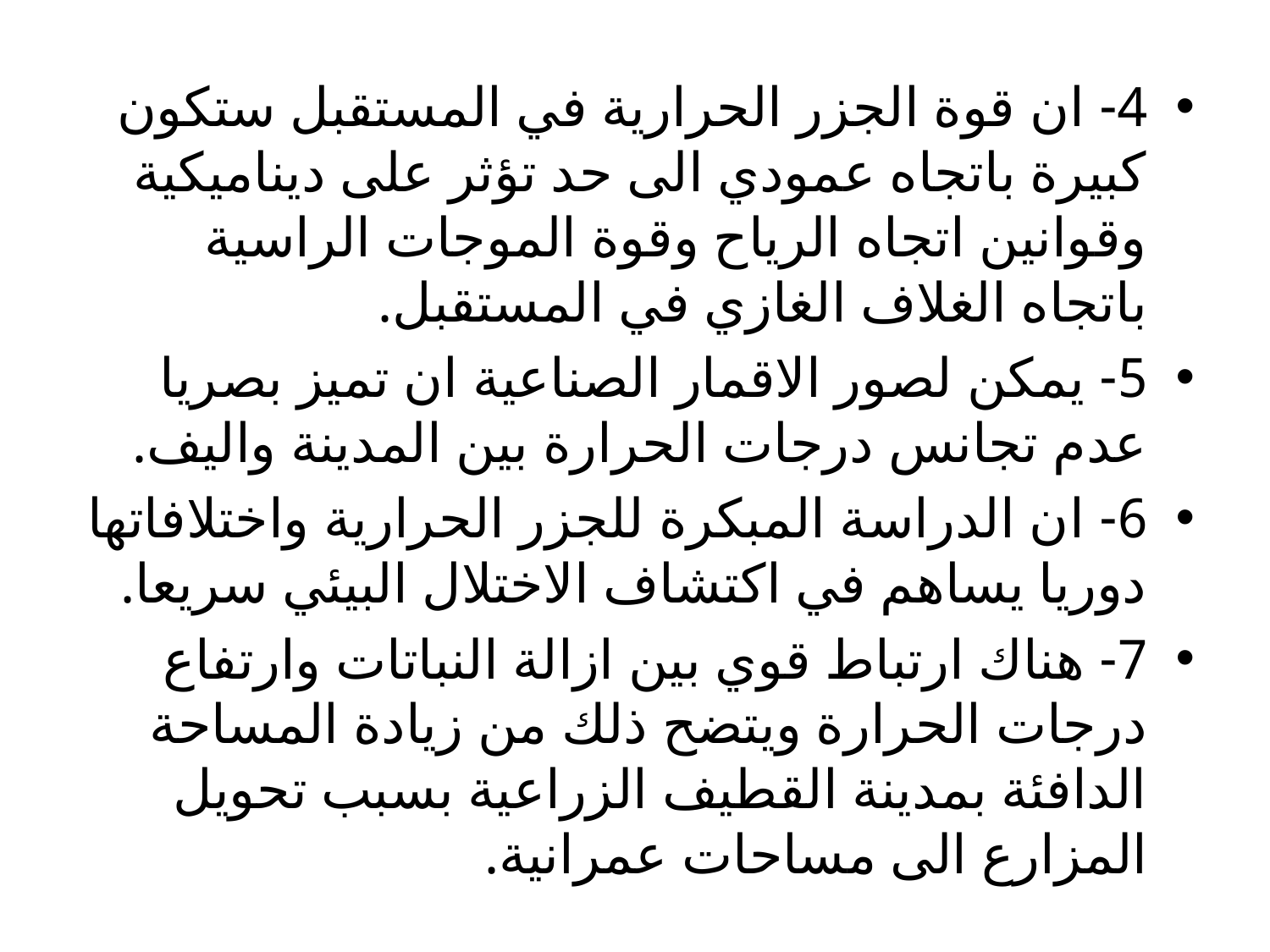

4- ان قوة الجزر الحرارية في المستقبل ستكون كبيرة باتجاه عمودي الى حد تؤثر على ديناميكية وقوانين اتجاه الرياح وقوة الموجات الراسية باتجاه الغلاف الغازي في المستقبل.
5- يمكن لصور الاقمار الصناعية ان تميز بصريا عدم تجانس درجات الحرارة بين المدينة واليف.
6- ان الدراسة المبكرة للجزر الحرارية واختلافاتها دوريا يساهم في اكتشاف الاختلال البيئي سريعا.
7- هناك ارتباط قوي بين ازالة النباتات وارتفاع درجات الحرارة ويتضح ذلك من زيادة المساحة الدافئة بمدينة القطيف الزراعية بسبب تحويل المزارع الى مساحات عمرانية.